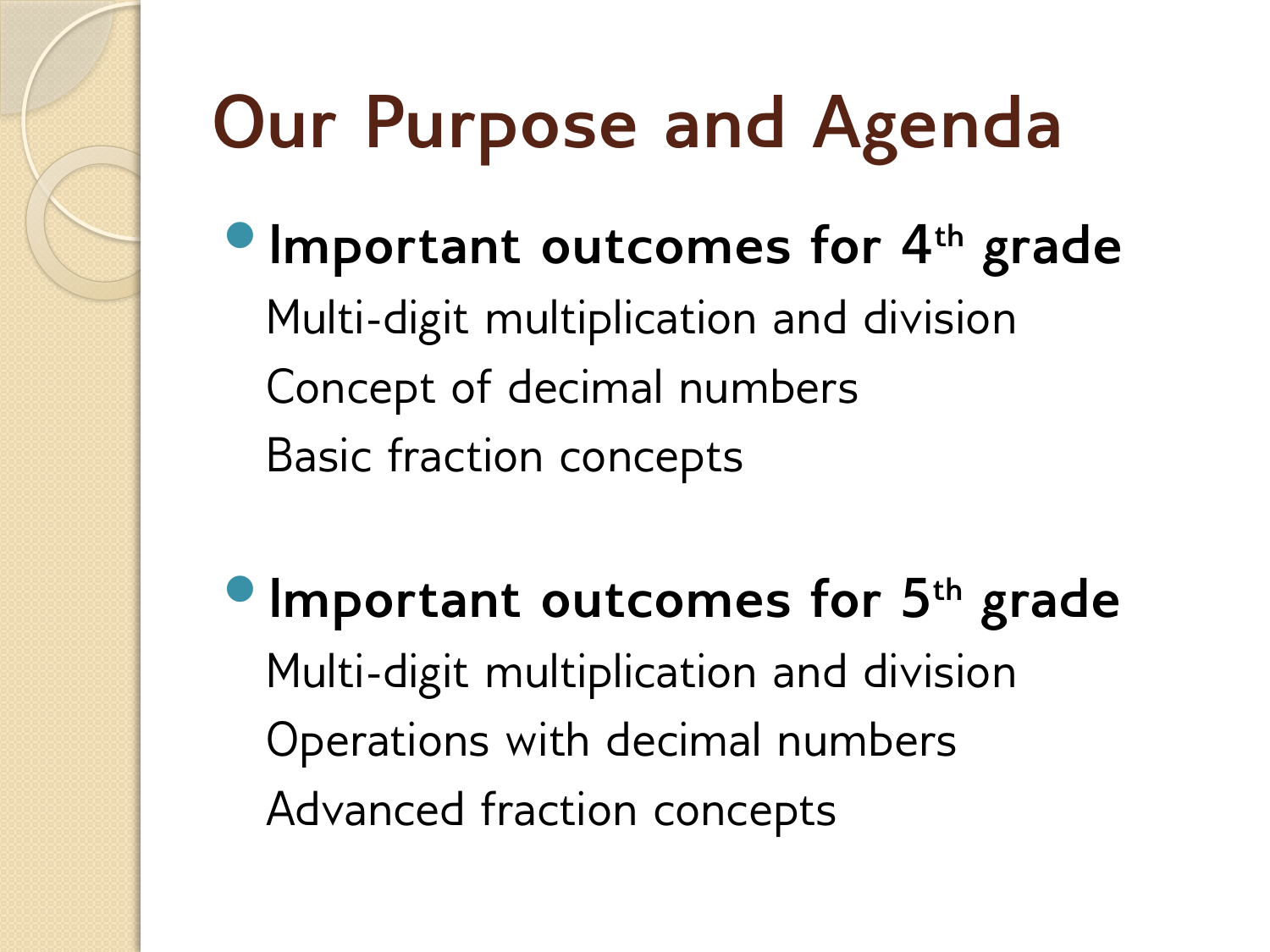

# Our Purpose and Agenda
Important outcomes for 4th grade
Multi-digit multiplication and division
Concept of decimal numbers
Basic fraction concepts

Important outcomes for 5th grade
Multi-digit multiplication and division
Operations with decimal numbers
Advanced fraction concepts